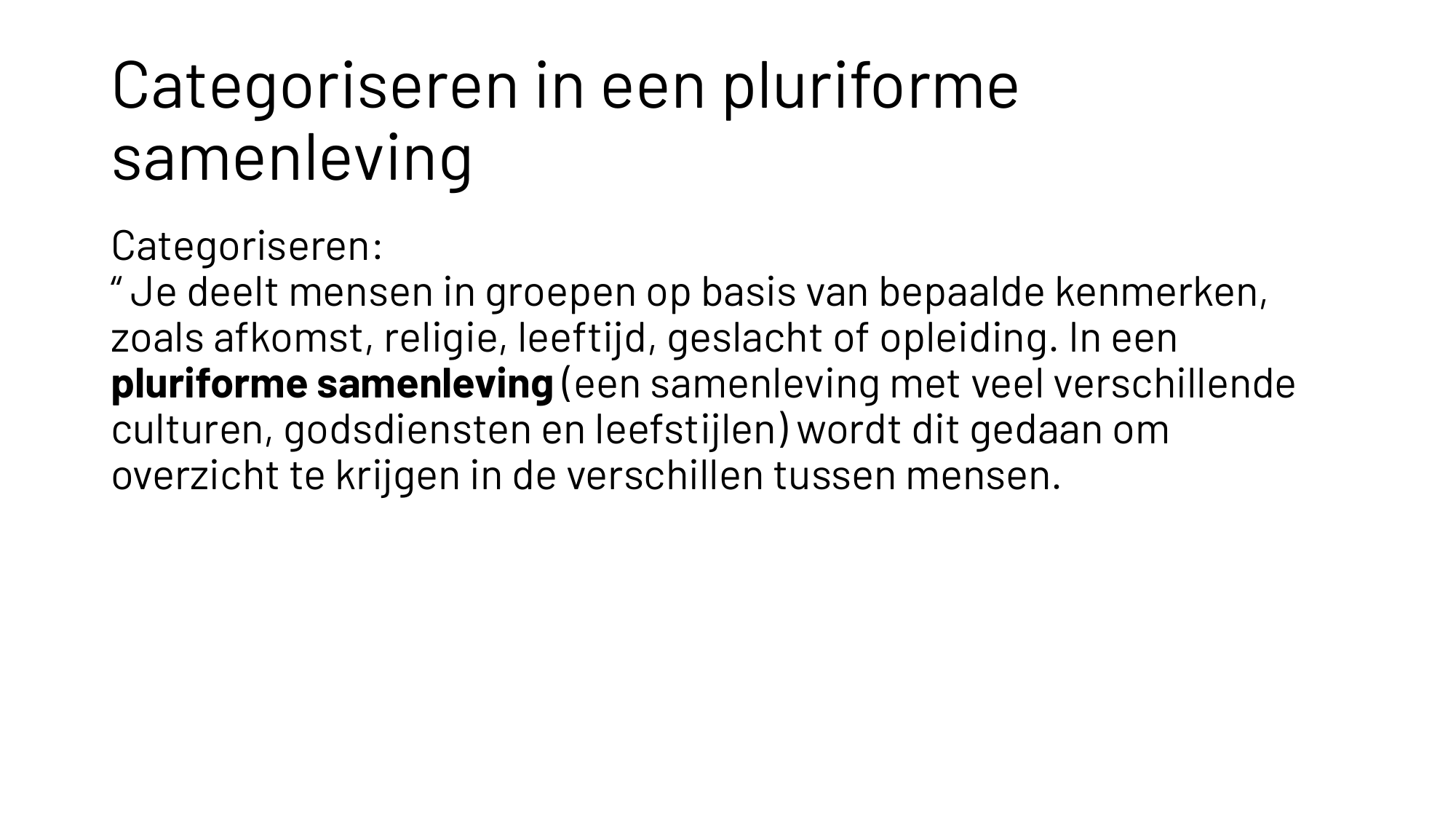

# Categoriseren in een pluriforme samenleving
Categoriseren:
“ Je deelt mensen in groepen op basis van bepaalde kenmerken, zoals afkomst, religie, leeftijd, geslacht of opleiding. In een pluriforme samenleving (een samenleving met veel verschillende culturen, godsdiensten en leefstijlen) wordt dit gedaan om overzicht te krijgen in de verschillen tussen mensen.